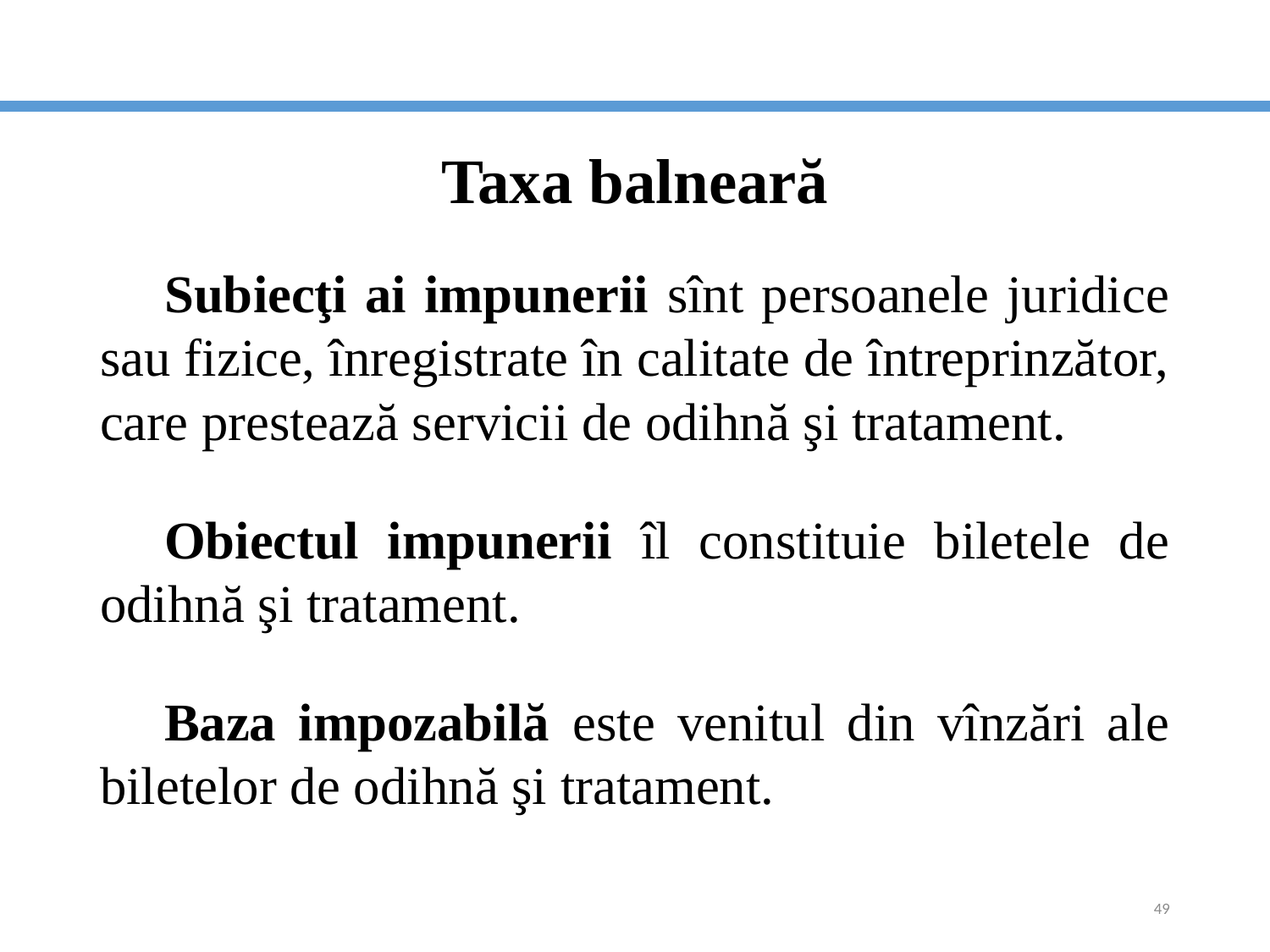

# Taxa balneară
Subiecţi ai impunerii sînt persoanele juridice sau fizice, înregistrate în calitate de întreprinzător, care prestează servicii de odihnă şi tratament.

Obiectul impunerii îl constituie biletele de odihnă şi tratament.

Baza impozabilă este venitul din vînzări ale biletelor de odihnă şi tratament.
49